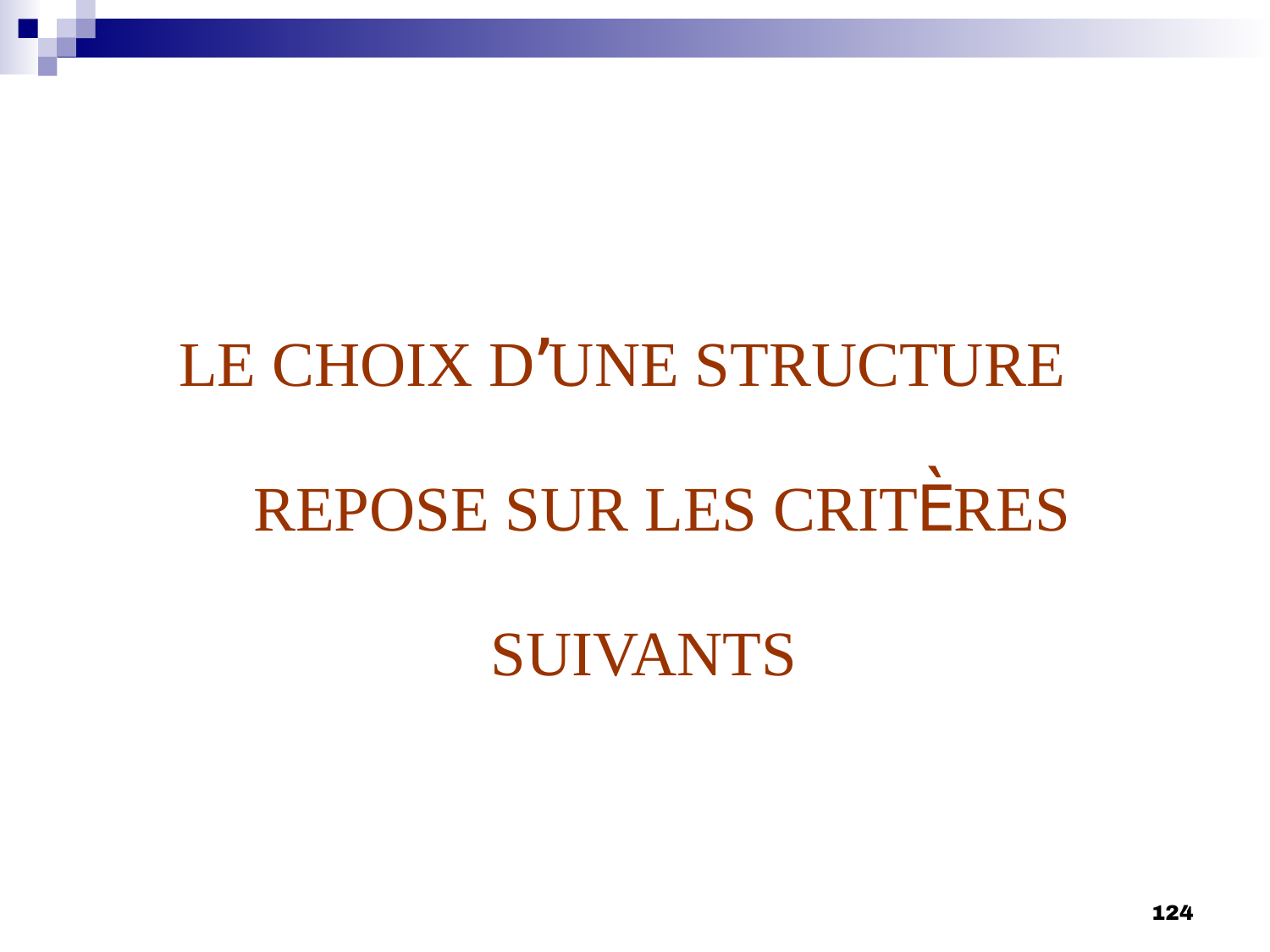

# LE CHOIX D’UNE STRUCTURE REPOSE SUR LES CRITÈRES SUIVANTS
124